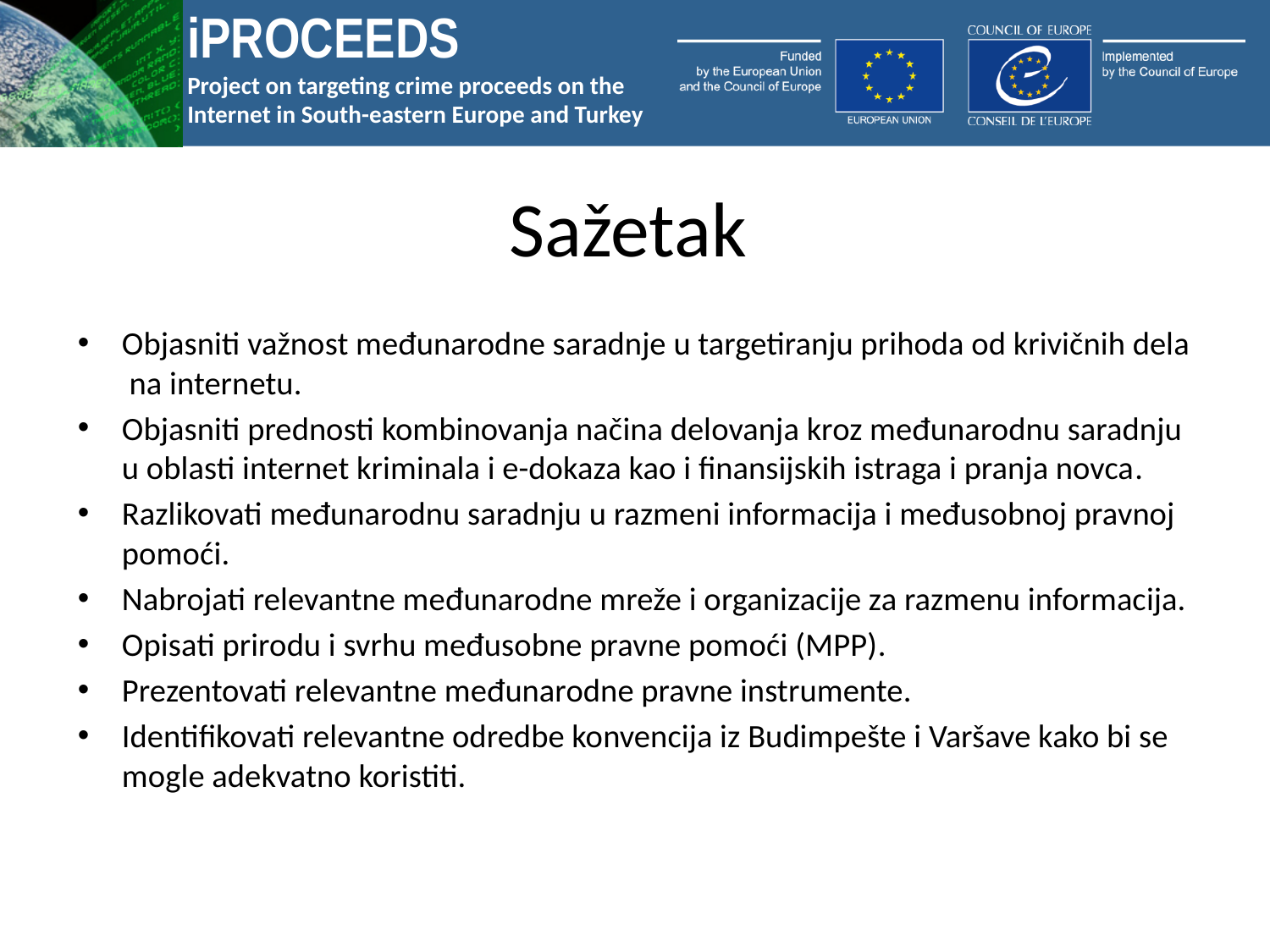

# Sažetak
Objasniti važnost međunarodne saradnje u targetiranju prihoda od krivičnih dela  na internetu.
Objasniti prednosti kombinovanja načina delovanja kroz međunarodnu saradnju u oblasti internet kriminala i e-dokaza kao i finansijskih istraga i pranja novca.
Razlikovati međunarodnu saradnju u razmeni informacija i međusobnoj pravnoj pomoći.
Nabrojati relevantne međunarodne mreže i organizacije za razmenu informacija.
Opisati prirodu i svrhu međusobne pravne pomoći (MPP).
Prezentovati relevantne međunarodne pravne instrumente.
Identifikovati relevantne odredbe konvencija iz Budimpešte i Varšave kako bi se mogle adekvatno koristiti.